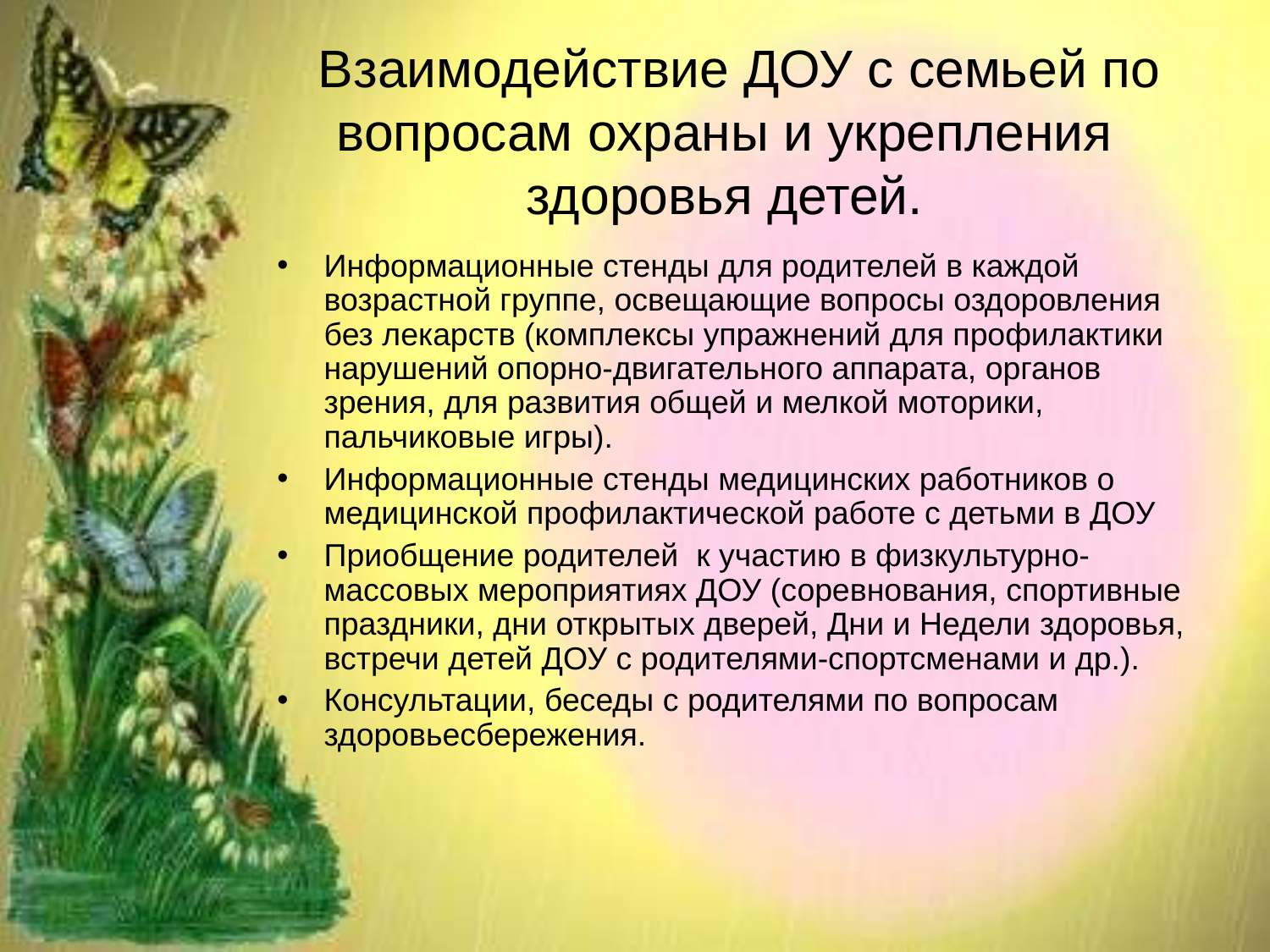

Взаимодействие ДОУ с семьей по вопросам охраны и укрепления здоровья детей.
Информационные стенды для родителей в каждой возрастной группе, освещающие вопросы оздоровления без лекарств (комплексы упражнений для профилактики нарушений опорно-двигательного аппарата, органов зрения, для развития общей и мелкой моторики, пальчиковые игры).
Информационные стенды медицинских работников о медицинской профилактической работе с детьми в ДОУ
Приобщение родителей  к участию в физкультурно-массовых мероприятиях ДОУ (соревнования, спортивные праздники, дни открытых дверей, Дни и Недели здоровья, встречи детей ДОУ с родителями-спортсменами и др.).
Консультации, беседы с родителями по вопросам здоровьесбережения.